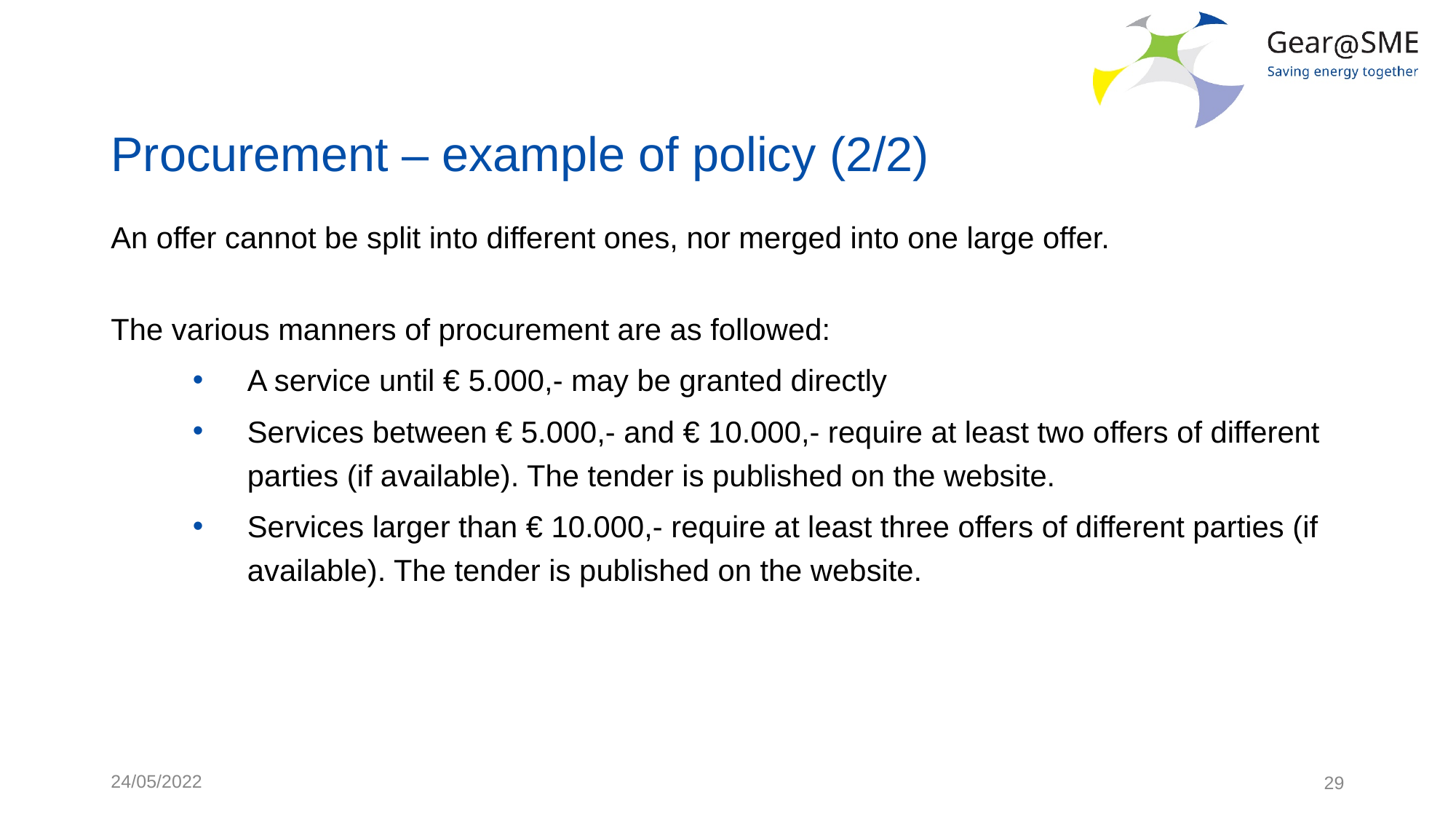

# Procurement – example of policy (2/2)
An offer cannot be split into different ones, nor merged into one large offer.

The various manners of procurement are as followed:
A service until € 5.000,- may be granted directly
Services between € 5.000,- and € 10.000,- require at least two offers of different parties (if available). The tender is published on the website.
Services larger than € 10.000,- require at least three offers of different parties (if available). The tender is published on the website.

24/05/2022
29